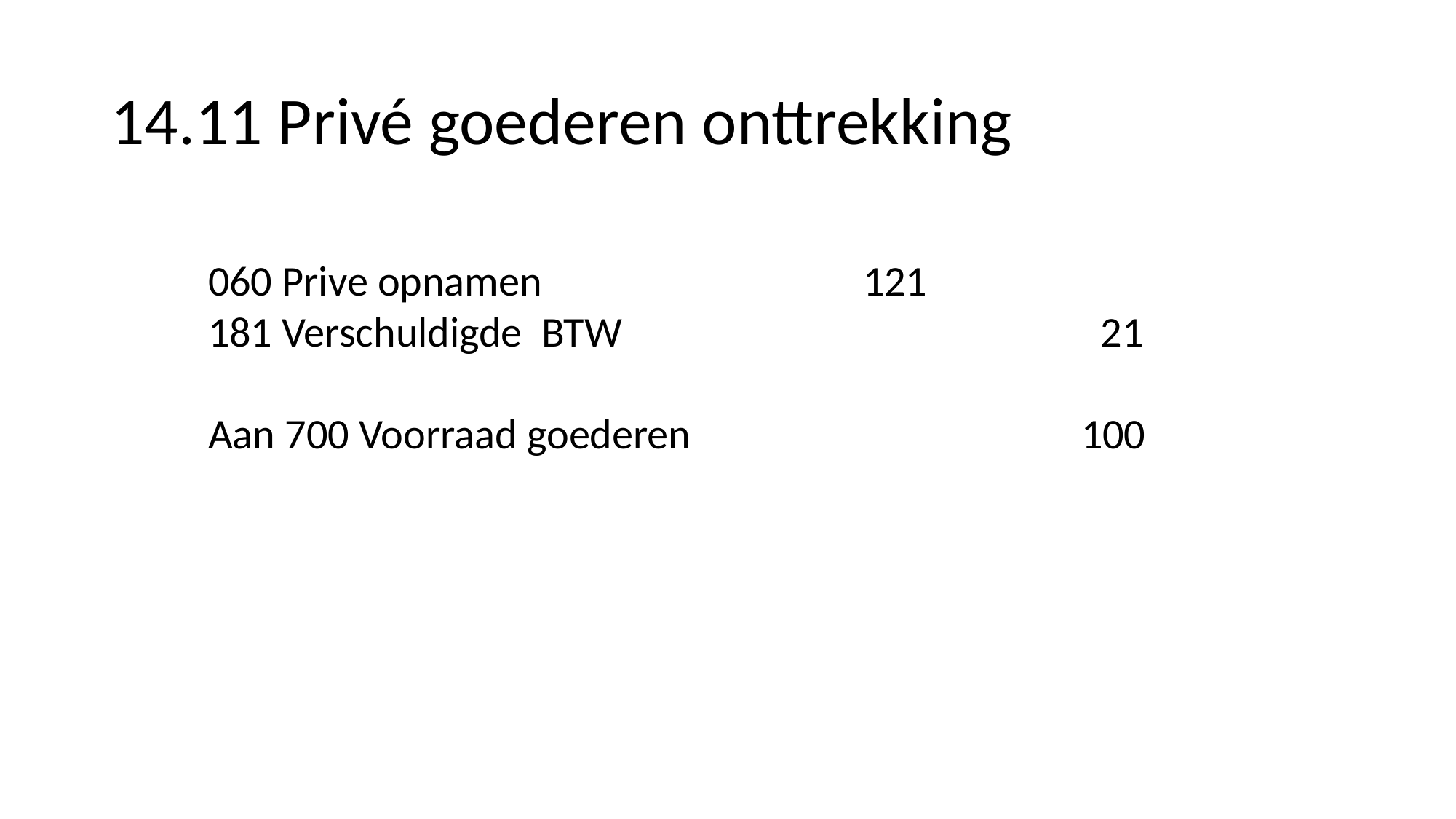

# 14.11 Privé goederen onttrekking
	060 Prive opnamen                       	121
	181 Verschuldigde  BTW	  	    			  21
     	Aan 700 Voorraad goederen				100